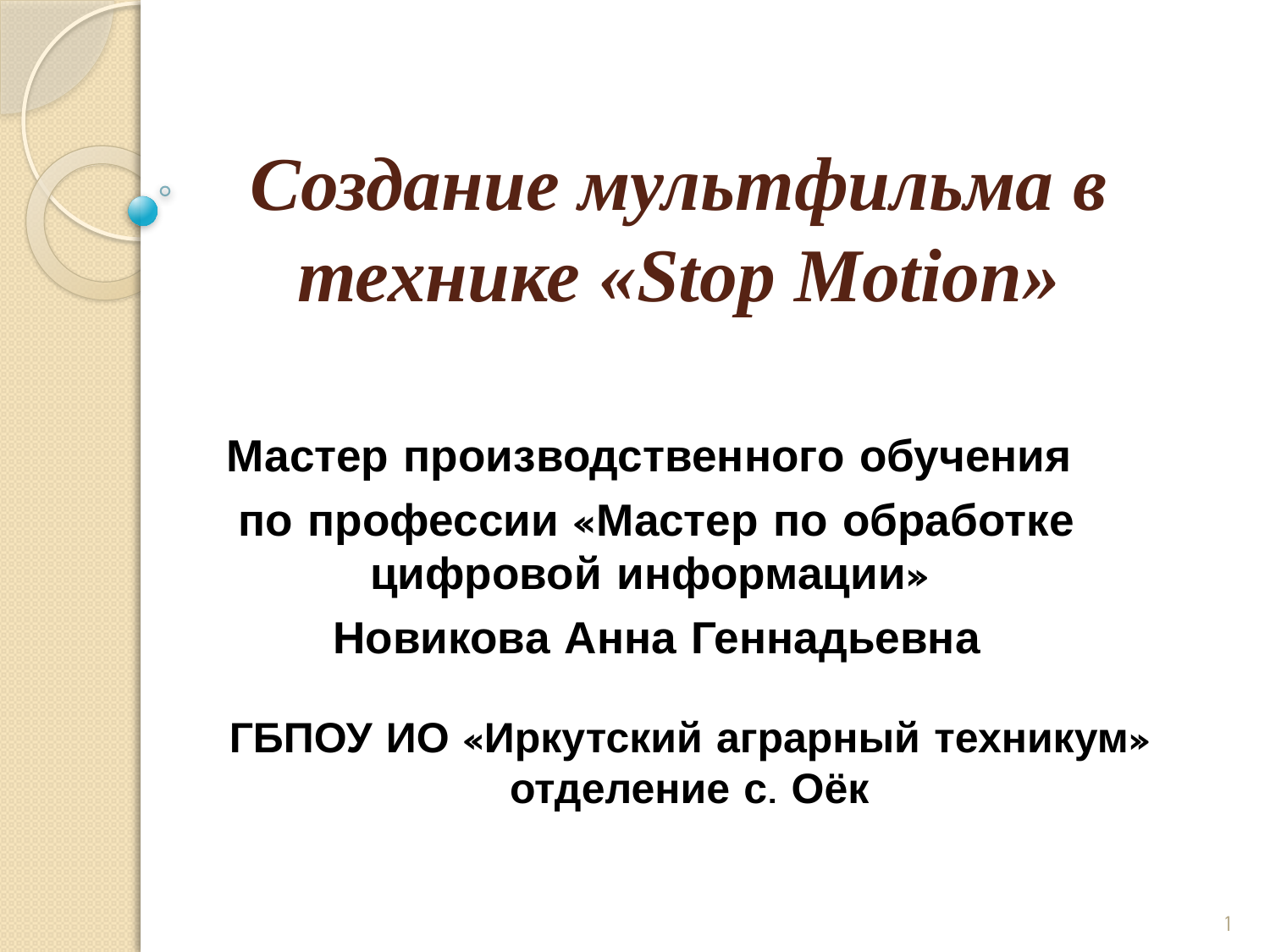

# Создание мультфильма в технике «Stop Motion»
Мастер производственного обучения
по профессии «Мастер по обработке цифровой информации»
Новикова Анна Геннадьевна

ГБПОУ ИО «Иркутский аграрный техникум»
отделение с. Оёк
1